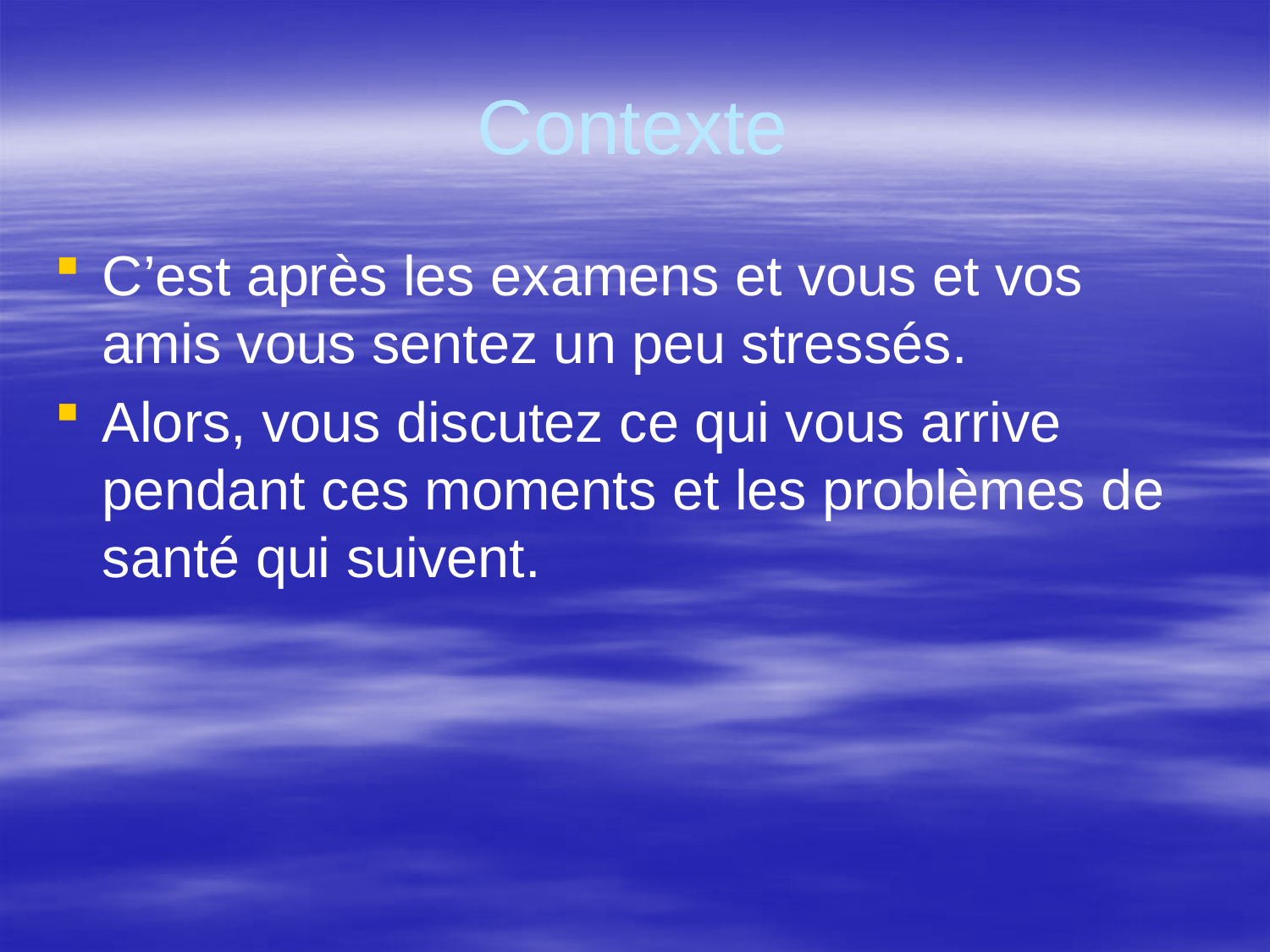

# Contexte
C’est après les examens et vous et vos amis vous sentez un peu stressés.
Alors, vous discutez ce qui vous arrive pendant ces moments et les problèmes de santé qui suivent.